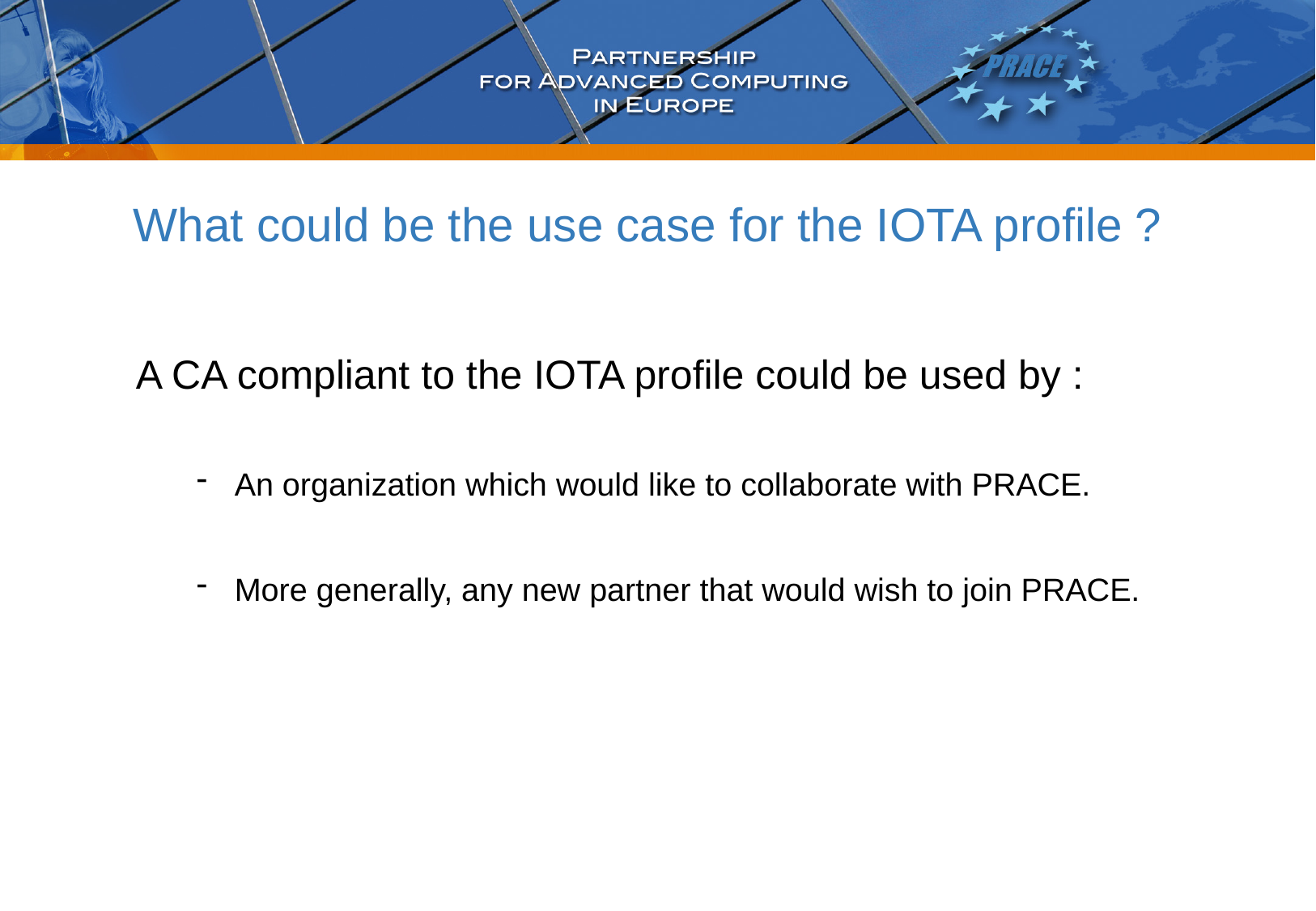

# What could be the use case for the IOTA profile ?

A CA compliant to the IOTA profile could be used by :

An organization which would like to collaborate with PRACE.

More generally, any new partner that would wish to join PRACE.